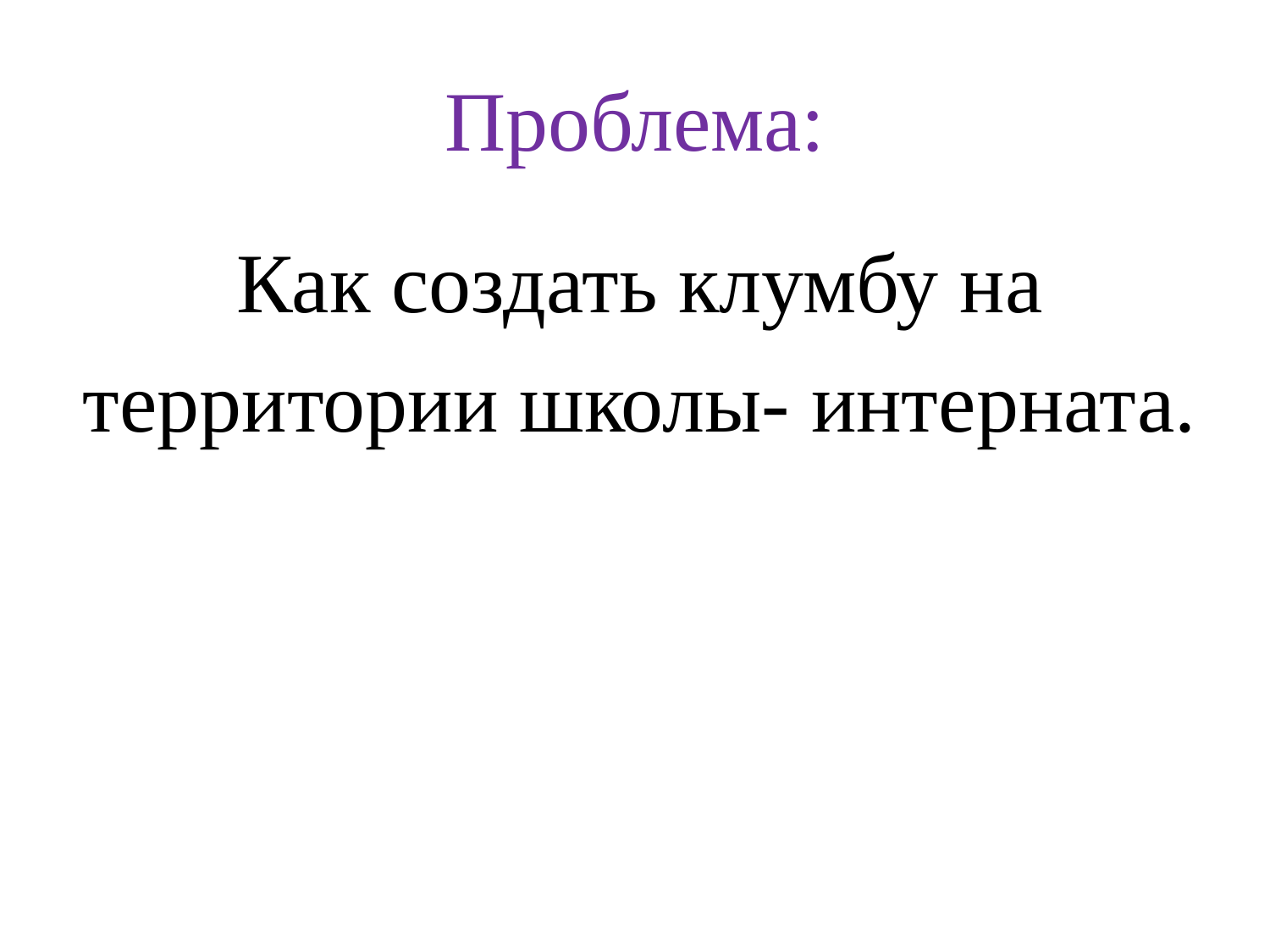

# Проблема:
Как создать клумбу на
территории школы- интерната.